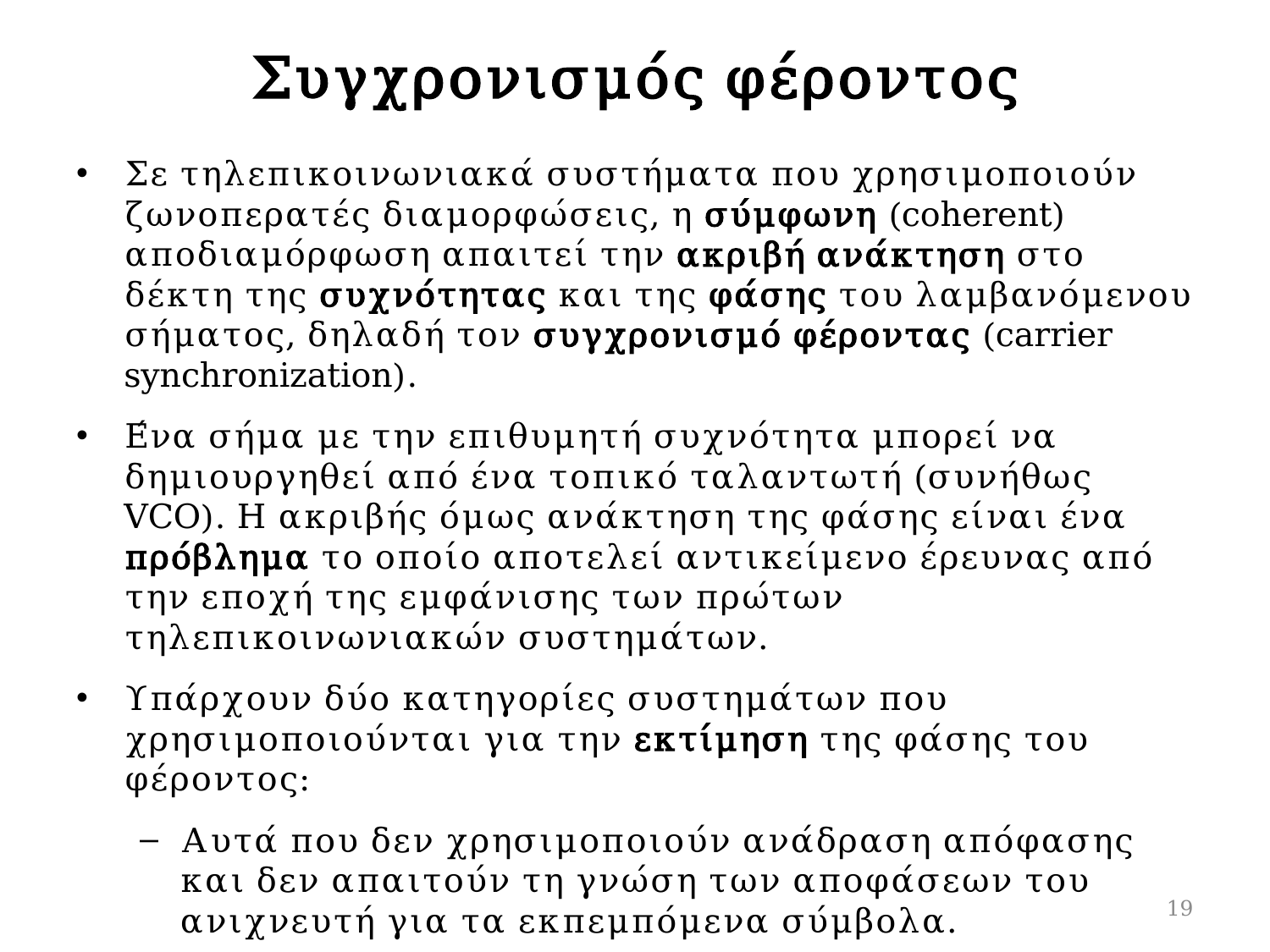

# Συγχρονισμός φέροντος
Σε τηλεπικοινωνιακά συστήματα που χρησιμοποιούν ζωνοπερατές διαμορφώσεις, η σύμφωνη (coherent) αποδιαμόρφωση απαιτεί την ακριβή ανάκτηση στο δέκτη της συχνότητας και της φάσης του λαμβανόμενου σήματος, δηλαδή τον συγχρονισμό φέροντας (carrier synchronization).
Ένα σήμα με την επιθυμητή συχνότητα μπορεί να δημιουργηθεί από ένα τοπικό ταλαντωτή (συνήθως VCO). Η ακριβής όμως ανάκτηση της φάσης είναι ένα πρόβλημα το οποίο αποτελεί αντικείμενο έρευνας από την εποχή της εμφάνισης των πρώτων τηλεπικοινωνιακών συστημάτων.
Υπάρχουν δύο κατηγορίες συστημάτων που χρησιμοποιούνται για την εκτίμηση της φάσης του φέροντος:
Αυτά που δεν χρησιμοποιούν ανάδραση απόφασης και δεν απαιτούν τη γνώση των αποφάσεων του ανιχνευτή για τα εκπεμπόμενα σύμβολα.
Αυτά που χρησιμοποιούν τη γνώση των αποφάσεων του ανιχνευτή προκειμένου να βελτιώσουν την εκτίμηση της φάσης.
19